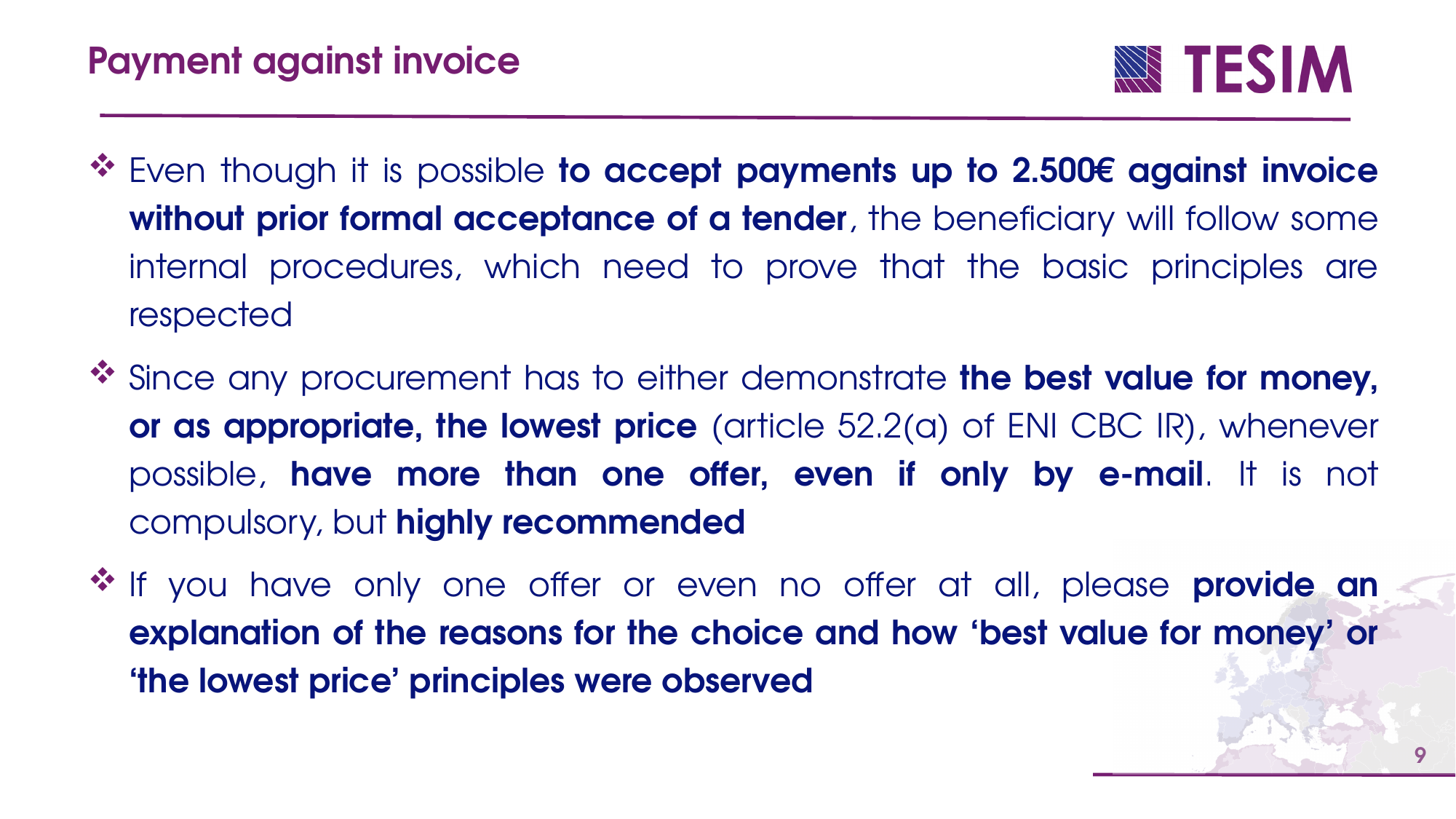

Payment against invoice
Even though it is possible to accept payments up to 2.500€ against invoice without prior formal acceptance of a tender, the beneficiary will follow some internal procedures, which need to prove that the basic principles are respected
Since any procurement has to either demonstrate the best value for money, or as appropriate, the lowest price (article 52.2(a) of ENI CBC IR), whenever possible, have more than one offer, even if only by e-mail. It is not compulsory, but highly recommended
If you have only one offer or even no offer at all, please provide an explanation of the reasons for the choice and how ‘best value for money’ or ‘the lowest price’ principles were observed